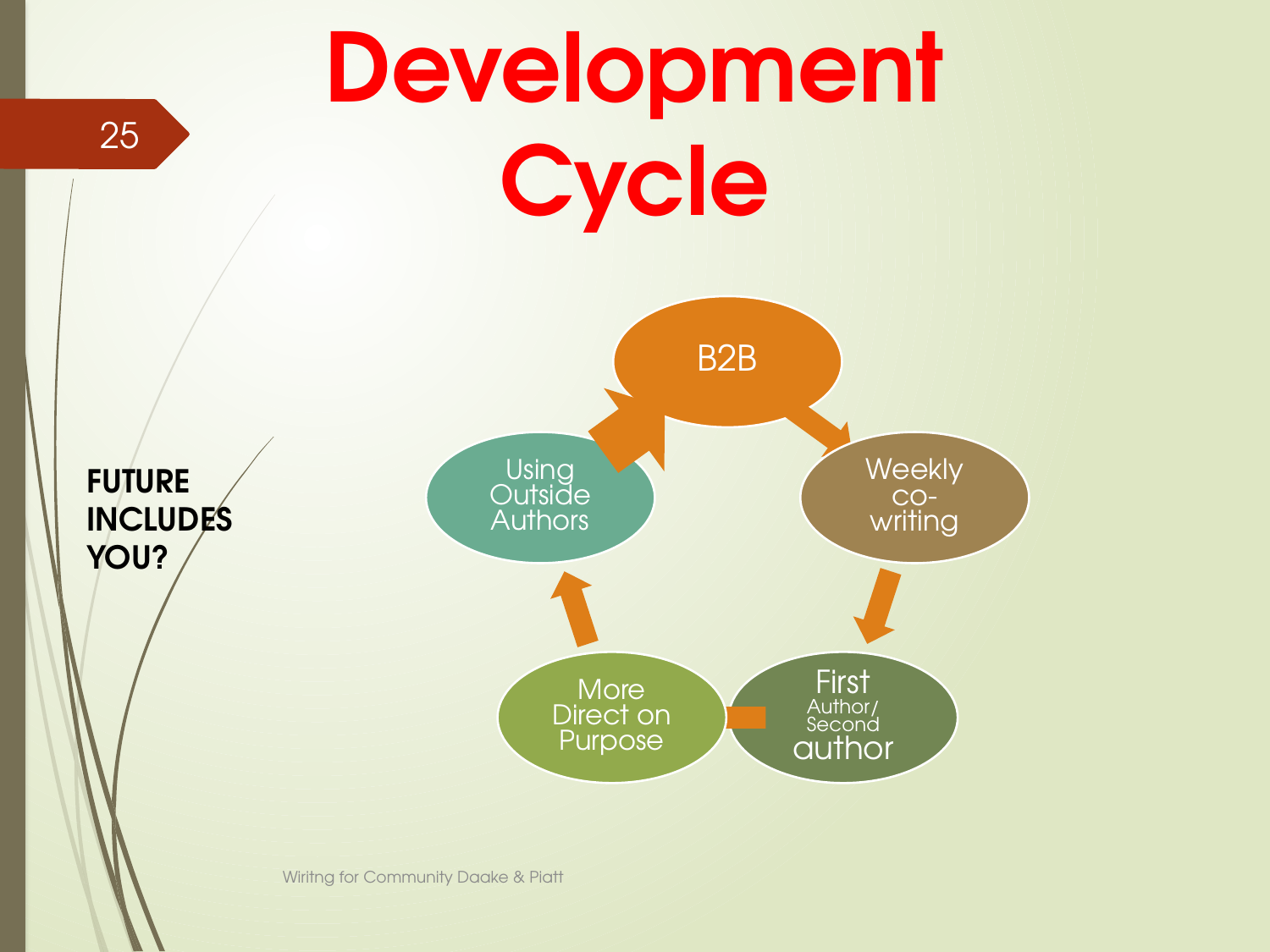

Development Cycle
25
B2B
Weekly co-writing
First Author/
Second author
More Direct on Purpose
Using Outside Authors
FUTURE INCLUDES YOU?
Wiritng for Community Daake & Piatt